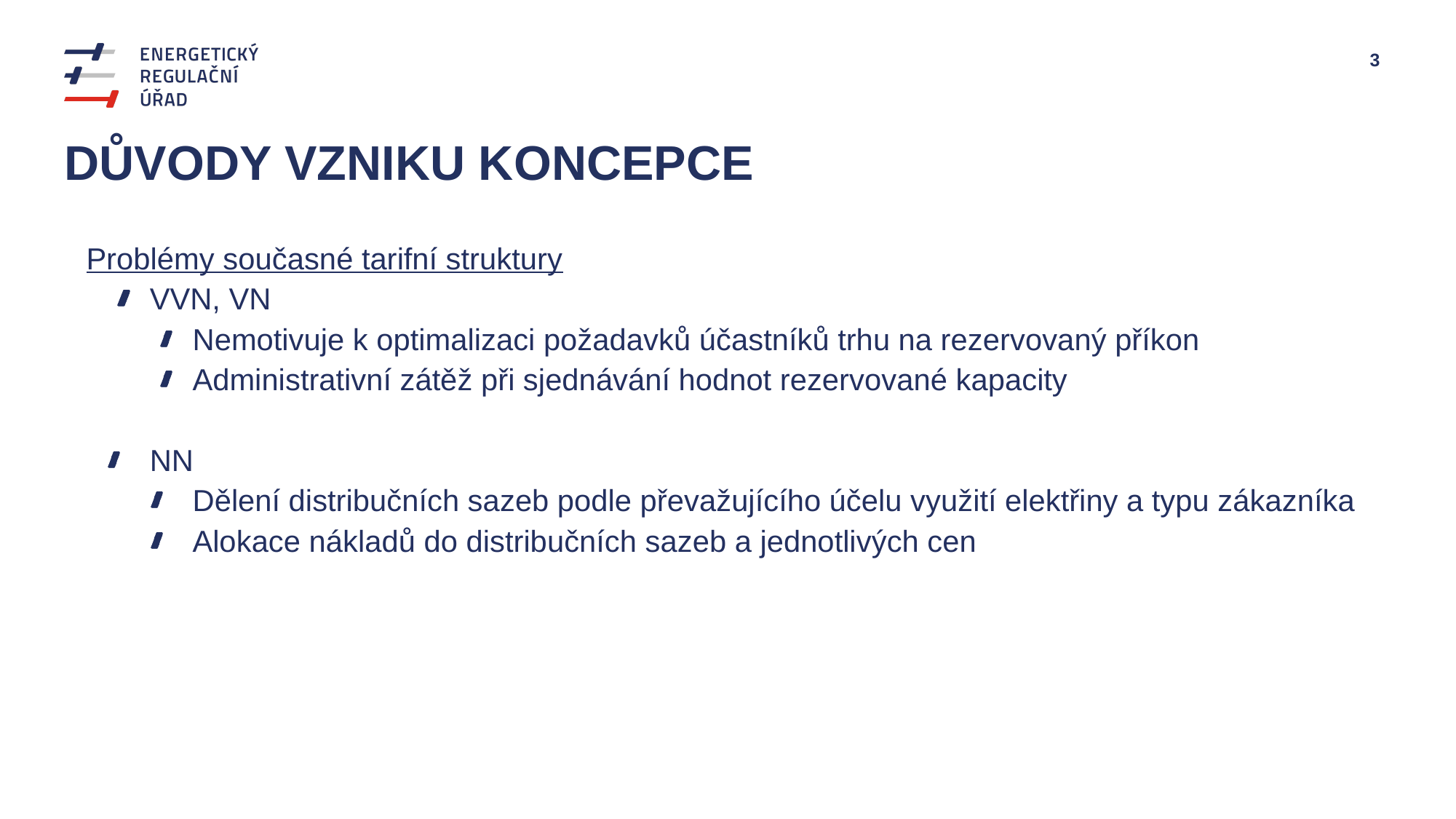

# Důvody vzniku koncepce
Problémy současné tarifní struktury
VVN, VN
Nemotivuje k optimalizaci požadavků účastníků trhu na rezervovaný příkon
Administrativní zátěž při sjednávání hodnot rezervované kapacity

NN
Dělení distribučních sazeb podle převažujícího účelu využití elektřiny a typu zákazníka
Alokace nákladů do distribučních sazeb a jednotlivých cen